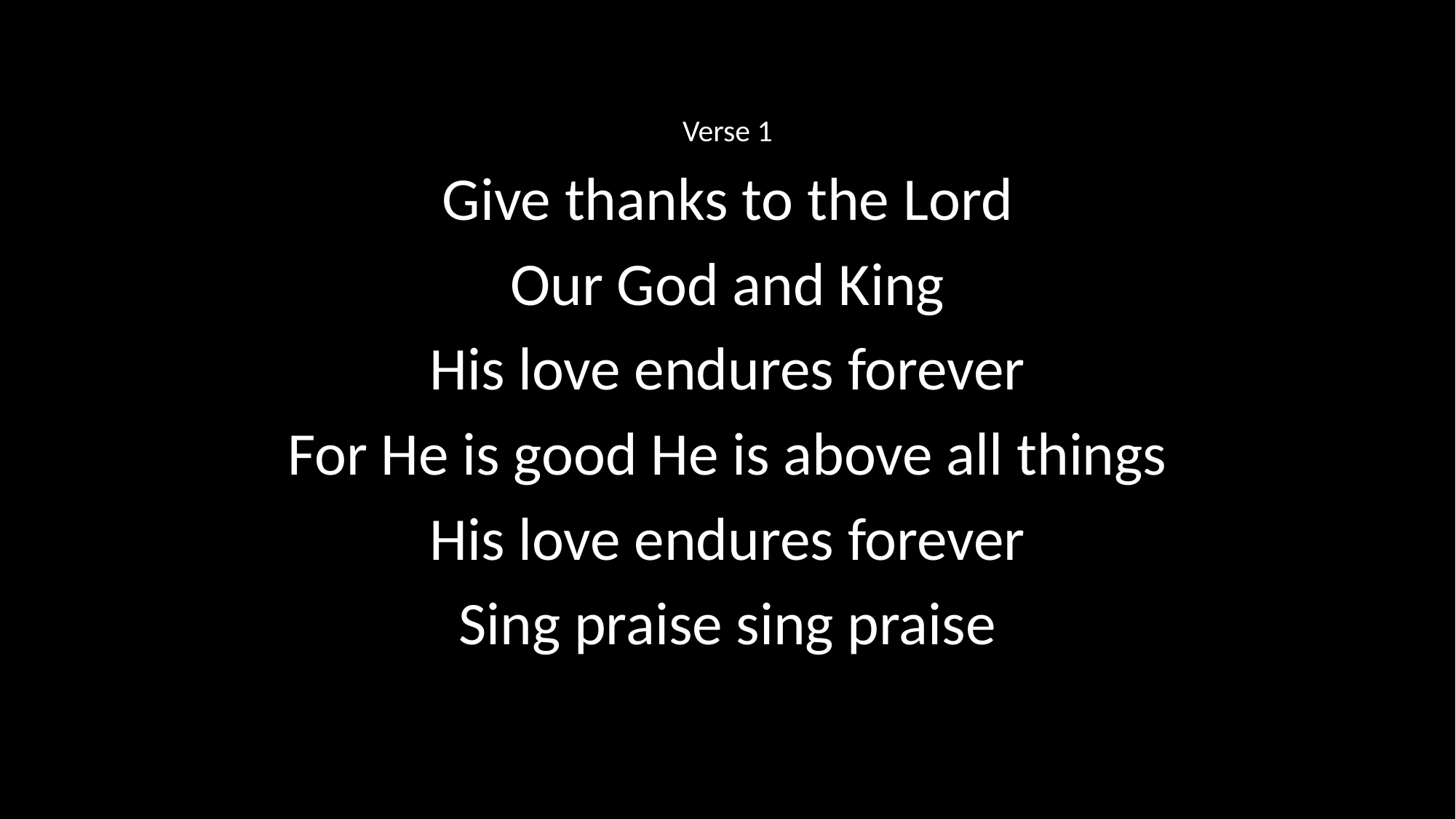

Verse 1
Give thanks to the Lord
Our God and King
His love endures forever
For He is good He is above all things
His love endures forever
Sing praise sing praise